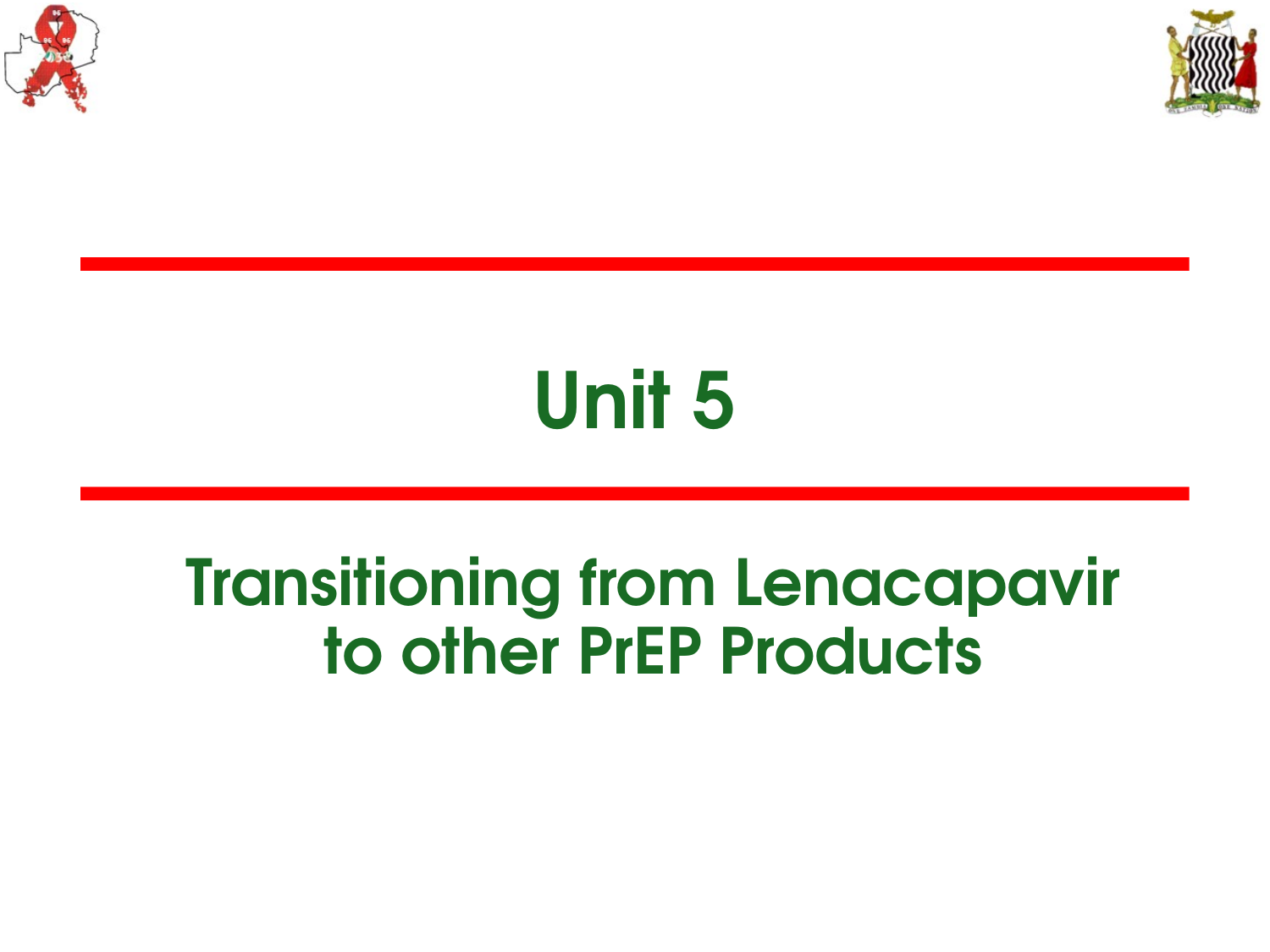

# Unit 5
Transitioning from Lenacapavir to other PrEP Products